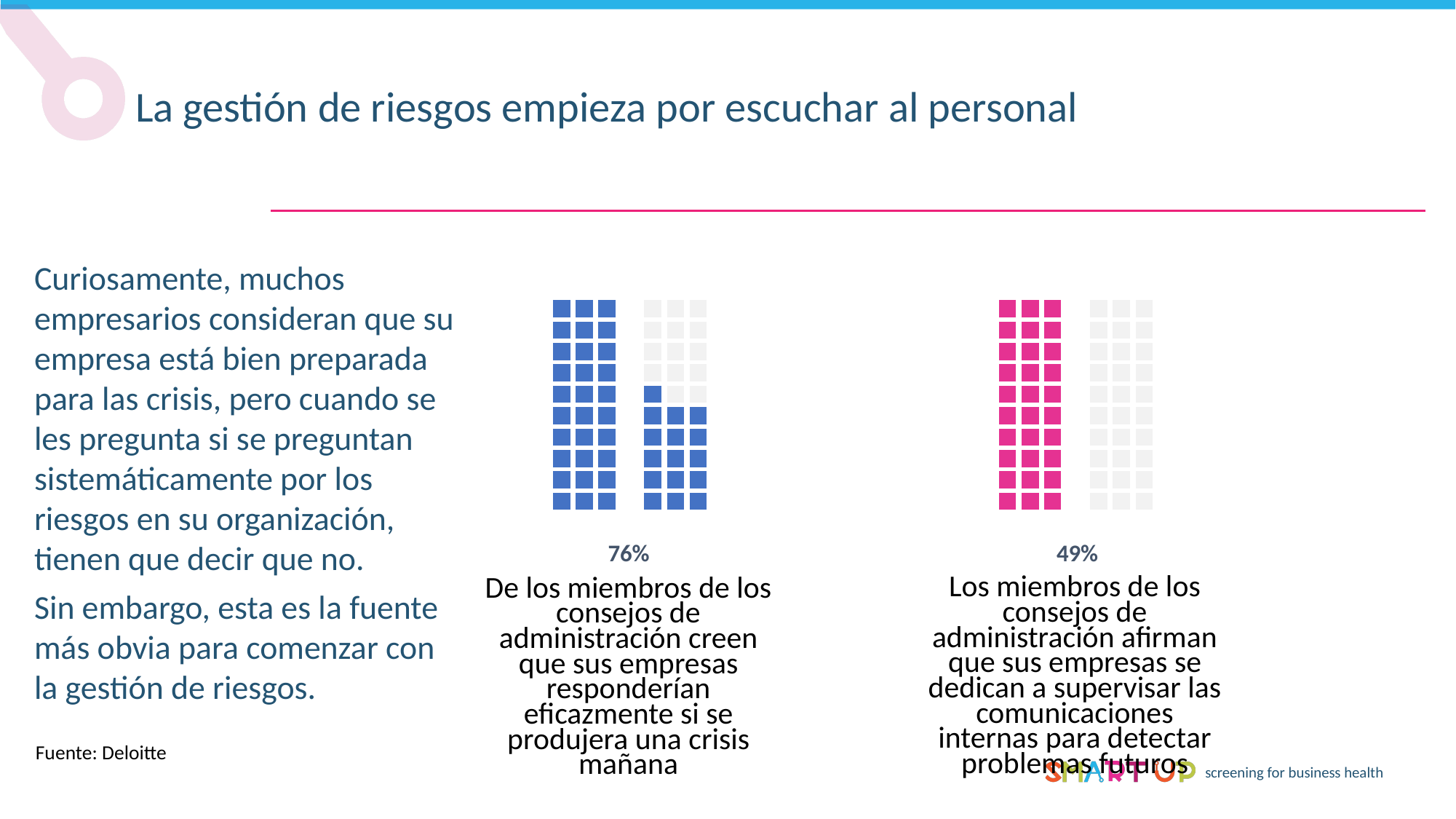

La gestión de riesgos empieza por escuchar al personal
Curiosamente, muchos empresarios consideran que su empresa está bien preparada para las crisis, pero cuando se les pregunta si se preguntan sistemáticamente por los riesgos en su organización, tienen que decir que no.
Sin embargo, esta es la fuente más obvia para comenzar con la gestión de riesgos.

76%
49%
Los miembros de los consejos de administración afirman que sus empresas se dedican a supervisar las comunicaciones internas para detectar problemas futuros
De los miembros de los consejos de administración creen que sus empresas responderían eficazmente si se produjera una crisis mañana
Fuente: Deloitte